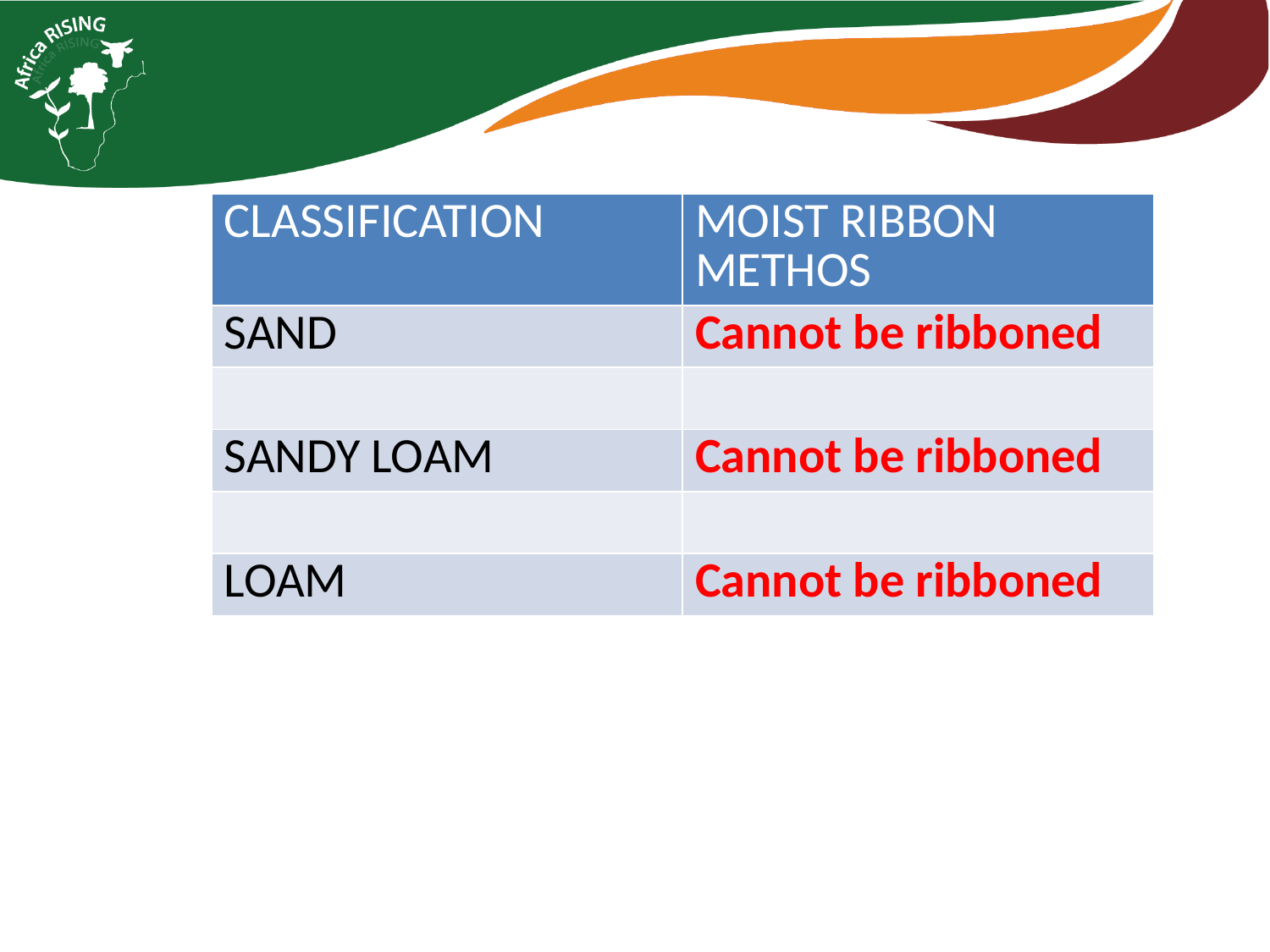

| CLASSIFICATION | MOIST RIBBON METHOS |
| --- | --- |
| SAND | Cannot be ribboned |
|  |  |
| SANDY LOAM | Cannot be ribboned |
|  |  |
| LOAM | Cannot be ribboned |